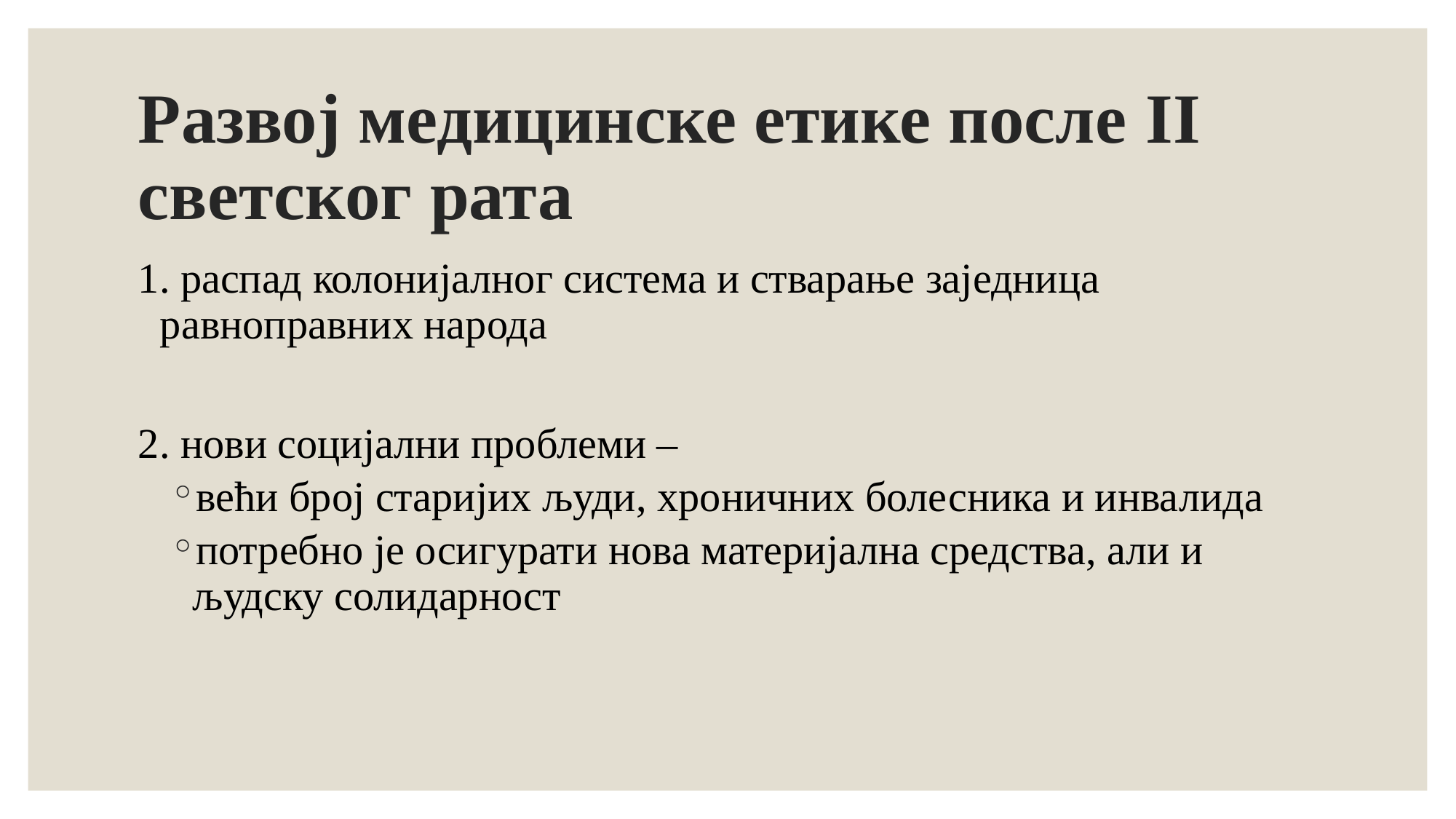

# Развој медицинске етике после II светског рата
1. распaд колoнијалног система и стварaње заједница рaвноправних народа

2. нови социјални проблеми –
већи број старијих људи, хроничних болесника и инвалида
потребно је осигурати нова материјална средства, али и људску солидарност